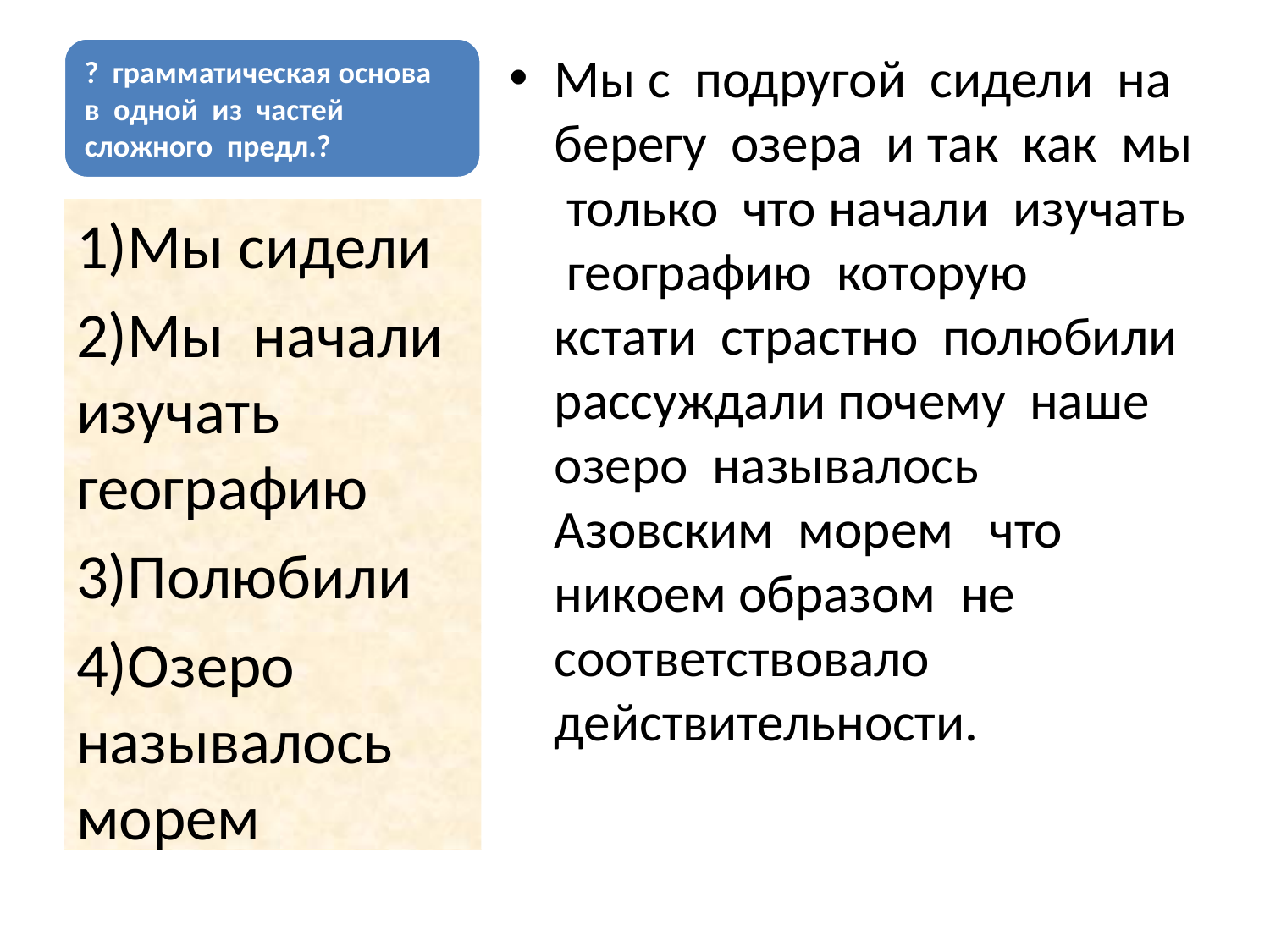

?  грамматическая основа  в  одной  из  частей  сложного  предл.?
Мы с  подругой  сидели  на  берегу  озера  и так  как  мы  только  что начали  изучать  географию  которую  кстати  страстно  полюбили  рассуждали почему  наше  озеро  называлось  Азовским  морем   что  никоем образом  не  соответствовало  действительности.
1)Мы сидели
2)Мы  начали  изучать  географию
3)Полюбили
4)Озеро  называлось  морем